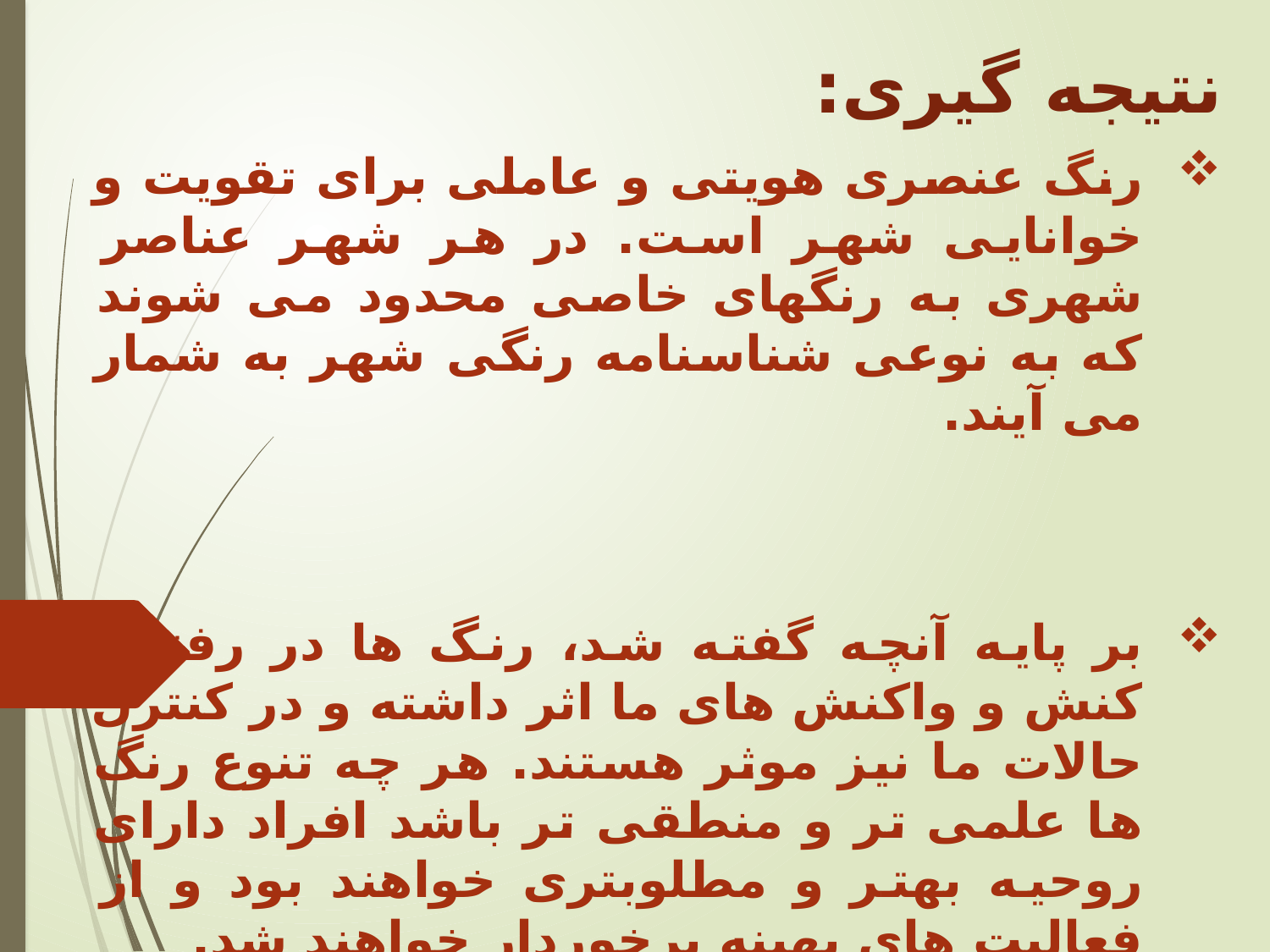

نتیجه گیری:
رنگ عنصری هویتی و عاملی برای تقویت و خوانایی شهر است. در هر شهر عناصر شهری به رنگهای خاصی محدود می شوند که به نوعی شناسنامه رنگی شهر به شمار می آیند.

بر پایه آنچه گفته شد، رنگ ها در رفتار، کنش و واکنش های ما اثر داشته و در کنترل حالات ما نیز موثر هستند. هر چه تنوع رنگ ها علمی تر و منطقی تر باشد افراد دارای روحیه بهتر و مطلوبتری خواهند بود و از فعالیت های بهینه برخوردار خواهند شد.